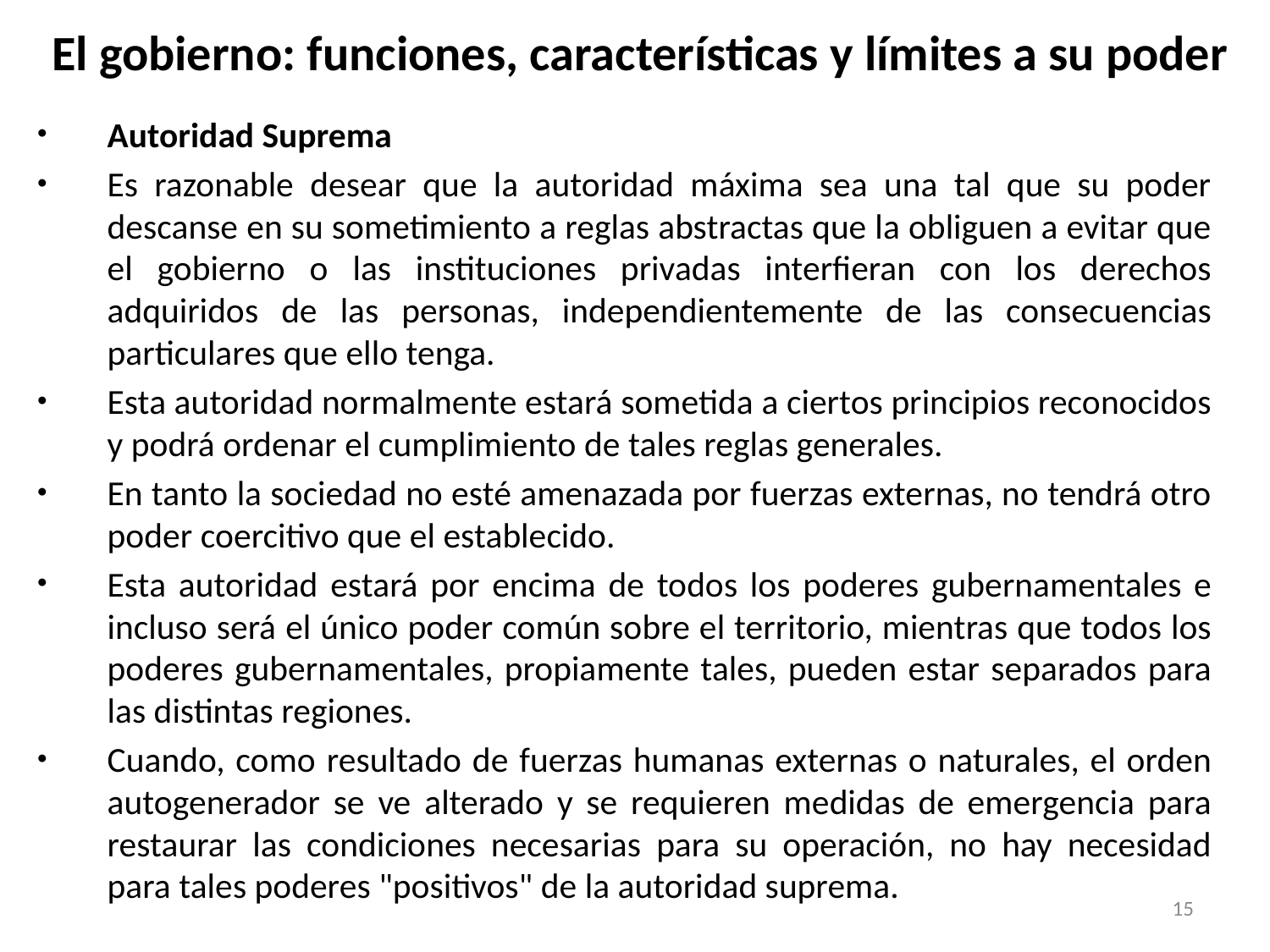

# El gobierno: funciones, características y límites a su poder
Autoridad Suprema
Es razonable desear que la autoridad máxima sea una tal que su poder descanse en su sometimiento a reglas abstractas que la obliguen a evitar que el gobierno o las instituciones privadas interfieran con los derechos adquiridos de las personas, independientemente de las consecuencias particulares que ello tenga.
Esta autoridad normalmente estará sometida a ciertos principios reconocidos y podrá ordenar el cumplimiento de tales reglas generales.
En tanto la sociedad no esté amenazada por fuerzas externas, no tendrá otro poder coercitivo que el establecido.
Esta autoridad estará por encima de todos los poderes gubernamentales e incluso será el único poder común sobre el territorio, mientras que todos los poderes gubernamentales, propiamente tales, pueden estar separados para las distintas regiones.
Cuando, como resultado de fuerzas humanas externas o naturales, el orden autogenerador se ve alterado y se requieren medidas de emergencia para restaurar las condiciones necesarias para su operación, no hay necesidad para tales poderes "positivos" de la autoridad suprema.
15